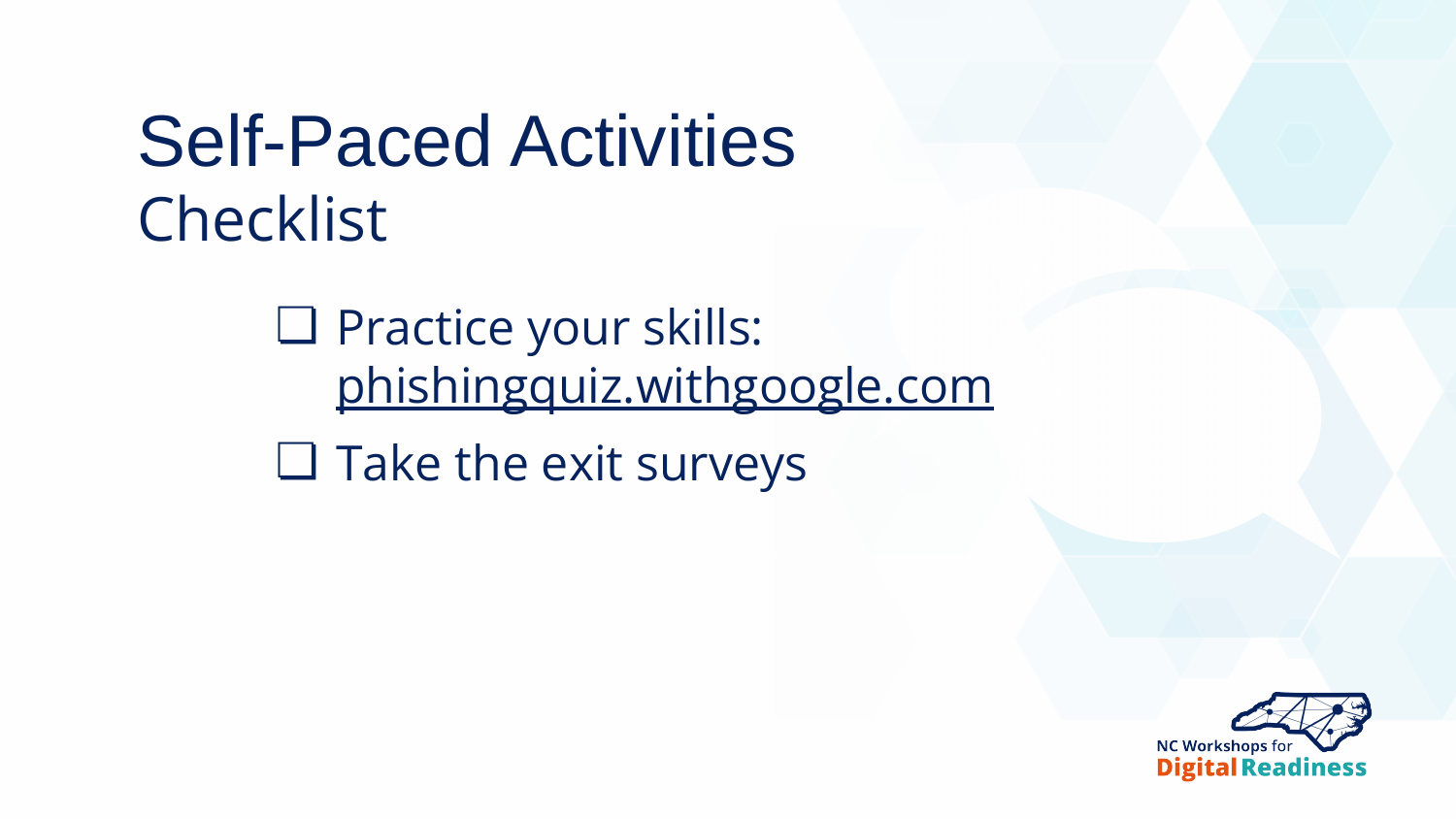

# Self-Paced Activities
Checklist
Practice your skills: phishingquiz.withgoogle.com

Take the exit surveys